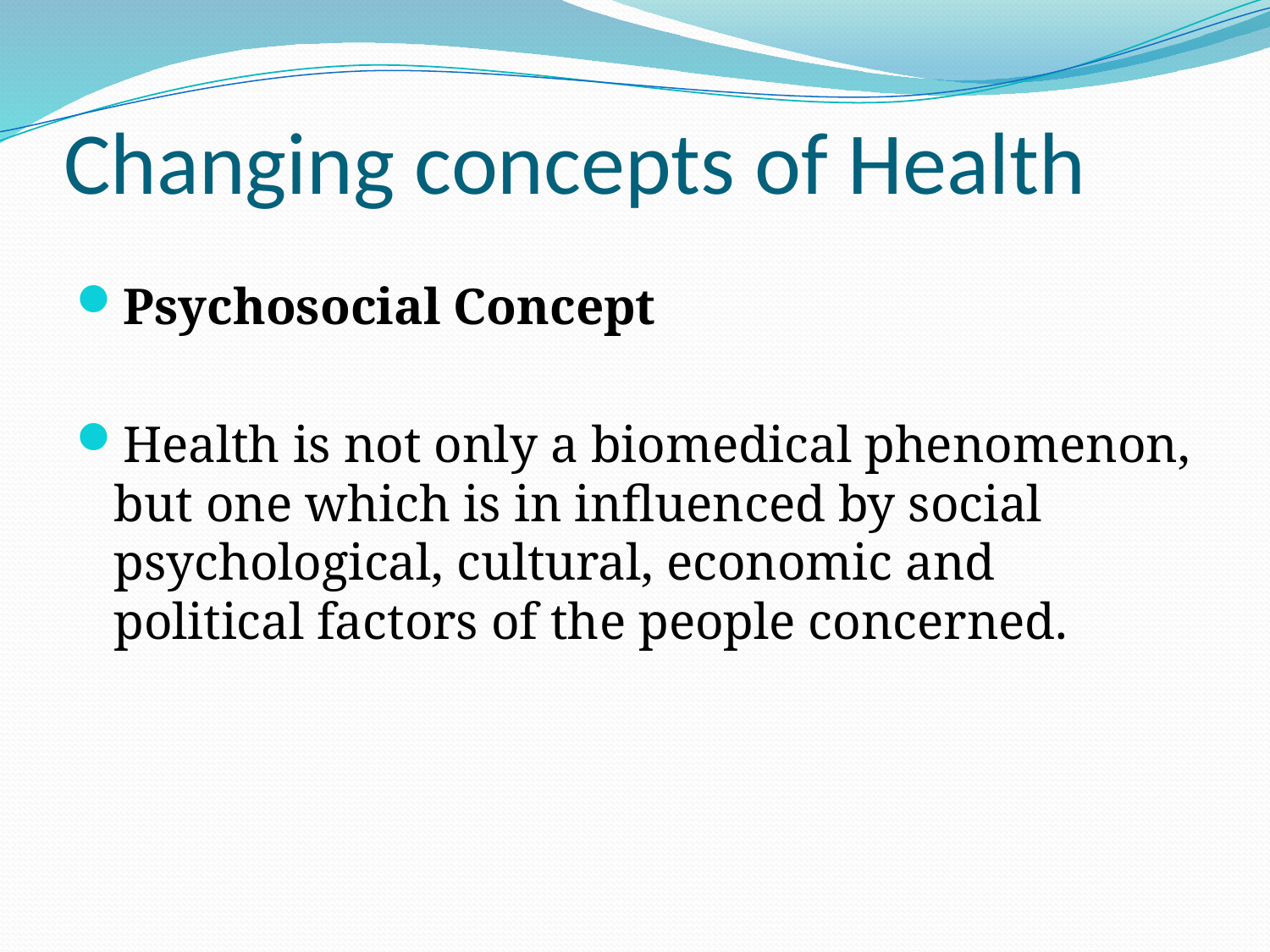

# Changing concepts of Health
Psychosocial Concept

Health is not only a biomedical phenomenon, but one which is in influenced by social psychological, cultural, economic and political factors of the people concerned.